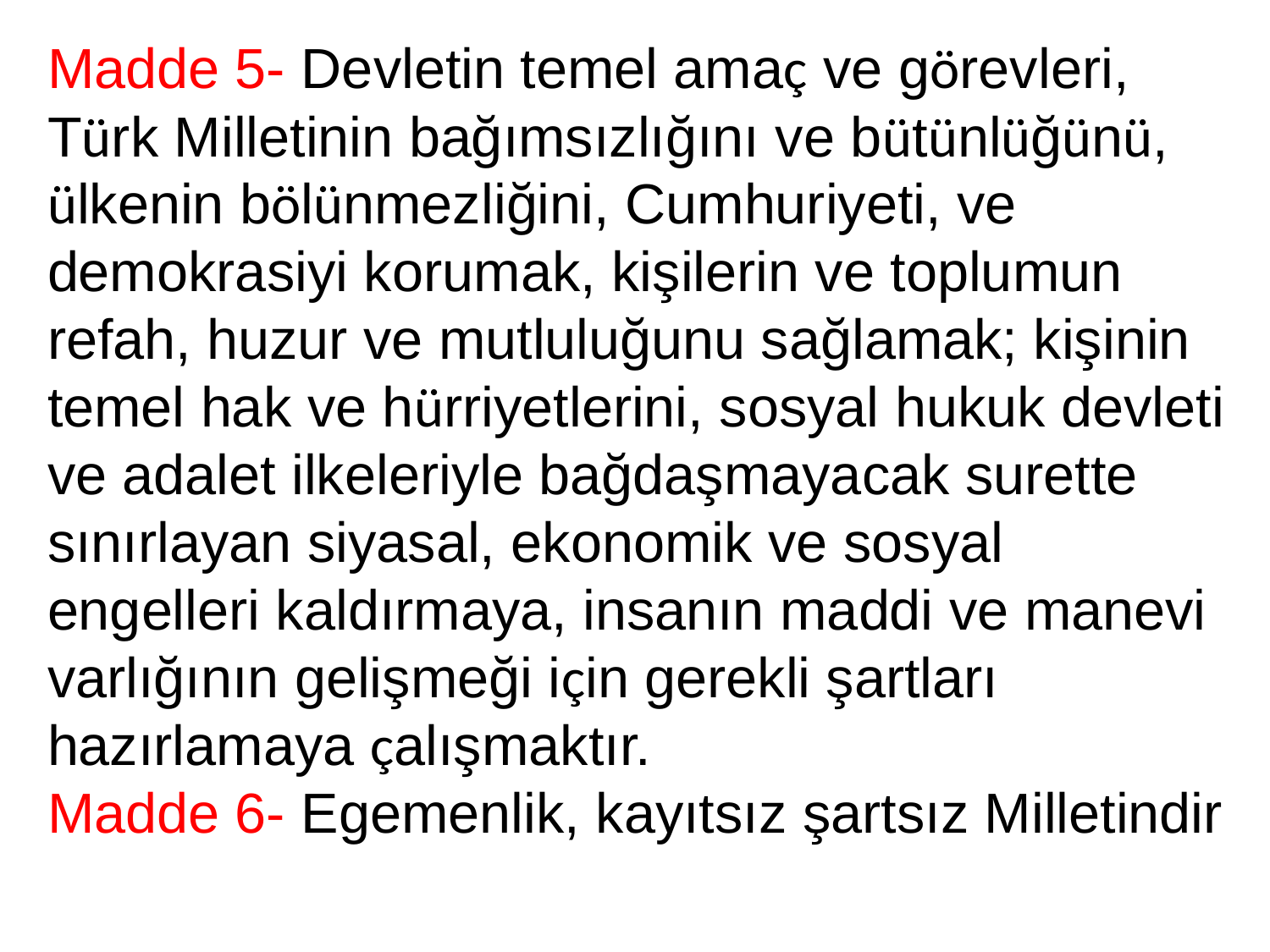

Madde 5- Devletin temel amaç ve görevleri, Türk Milletinin bağımsızlığını ve bütünlüğünü, ülkenin bölünmezliğini, Cumhuriyeti, ve demokrasiyi korumak, kişilerin ve toplumun refah, huzur ve mutluluğunu sağlamak; kişinin temel hak ve hürriyetlerini, sosyal hukuk devleti ve adalet ilkeleriyle bağdaşmayacak surette sınırlayan siyasal, ekonomik ve sosyal engelleri kaldırmaya, insanın maddi ve manevi varlığının gelişmeği için gerekli şartları hazırlamaya çalışmaktır.
Madde 6- Egemenlik, kayıtsız şartsız Milletindir